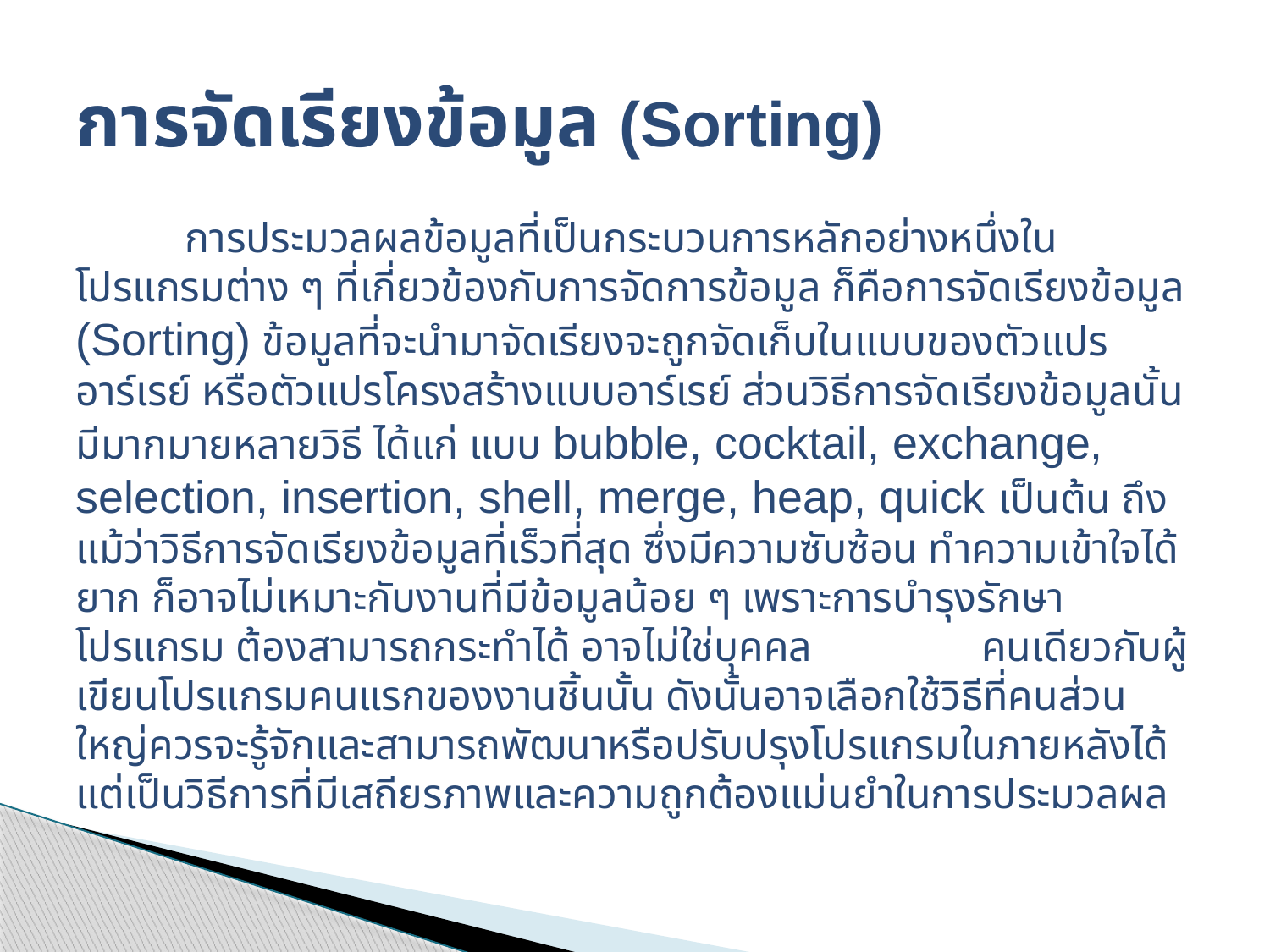

# การจัดเรียงข้อมูล (Sorting)
	การประมวลผลข้อมูลที่เป็นกระบวนการหลักอย่างหนึ่งในโปรแกรมต่าง ๆ ที่เกี่ยวข้องกับการจัดการข้อมูล ก็คือการจัดเรียงข้อมูล (Sorting) ข้อมูลที่จะนำมาจัดเรียงจะถูกจัดเก็บในแบบของตัวแปรอาร์เรย์ หรือตัวแปรโครงสร้างแบบอาร์เรย์ ส่วนวิธีการจัดเรียงข้อมูลนั้น มีมากมายหลายวิธี ได้แก่ แบบ bubble, cocktail, exchange, selection, insertion, shell, merge, heap, quick เป็นต้น ถึงแม้ว่าวิธีการจัดเรียงข้อมูลที่เร็วที่สุด ซึ่งมีความซับซ้อน ทำความเข้าใจได้ยาก ก็อาจไม่เหมาะกับงานที่มีข้อมูลน้อย ๆ เพราะการบำรุงรักษาโปรแกรม ต้องสามารถกระทำได้ อาจไม่ใช่บุคคล                คนเดียวกับผู้เขียนโปรแกรมคนแรกของงานชิ้นนั้น ดังนั้นอาจเลือกใช้วิธีที่คนส่วนใหญ่ควรจะรู้จักและสามารถพัฒนาหรือปรับปรุงโปรแกรมในภายหลังได้ แต่เป็นวิธีการที่มีเสถียรภาพและความถูกต้องแม่นยำในการประมวลผล